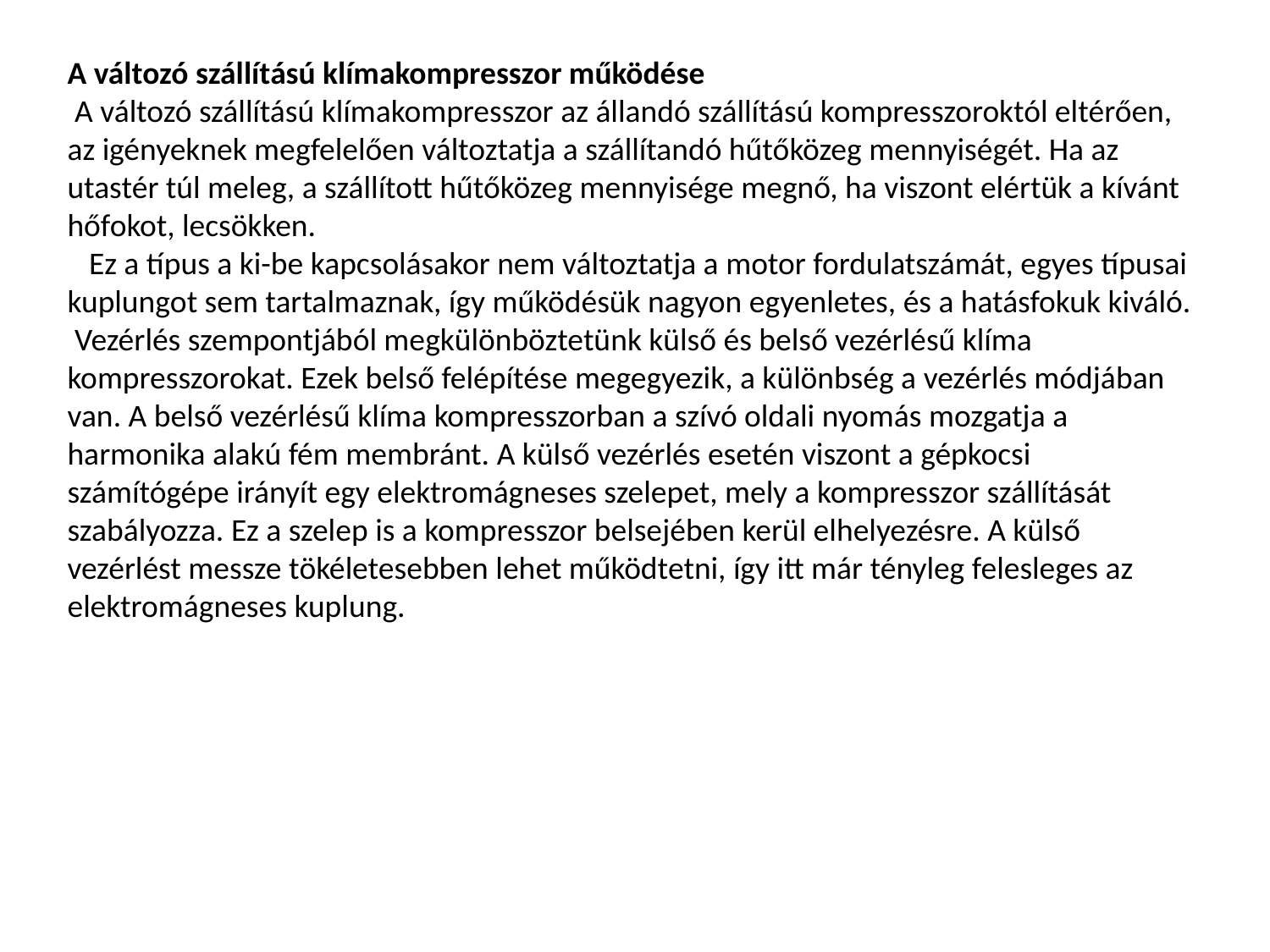

A változó szállítású klímakompresszor működése
 A változó szállítású klímakompresszor az állandó szállítású kompresszoroktól eltérően, az igényeknek megfelelően változtatja a szállítandó hűtőközeg mennyiségét. Ha az utastér túl meleg, a szállított hűtőközeg mennyisége megnő, ha viszont elértük a kívánt hőfokot, lecsökken.
   Ez a típus a ki-be kapcsolásakor nem változtatja a motor fordulatszámát, egyes típusai kuplungot sem tartalmaznak, így működésük nagyon egyenletes, és a hatásfokuk kiváló.
 Vezérlés szempontjából megkülönböztetünk külső és belső vezérlésű klíma kompresszorokat. Ezek belső felépítése megegyezik, a különbség a vezérlés módjában van. A belső vezérlésű klíma kompresszorban a szívó oldali nyomás mozgatja a harmonika alakú fém membránt. A külső vezérlés esetén viszont a gépkocsi számítógépe irányít egy elektromágneses szelepet, mely a kompresszor szállítását szabályozza. Ez a szelep is a kompresszor belsejében kerül elhelyezésre. A külső vezérlést messze tökéletesebben lehet működtetni, így itt már tényleg felesleges az elektromágneses kuplung.